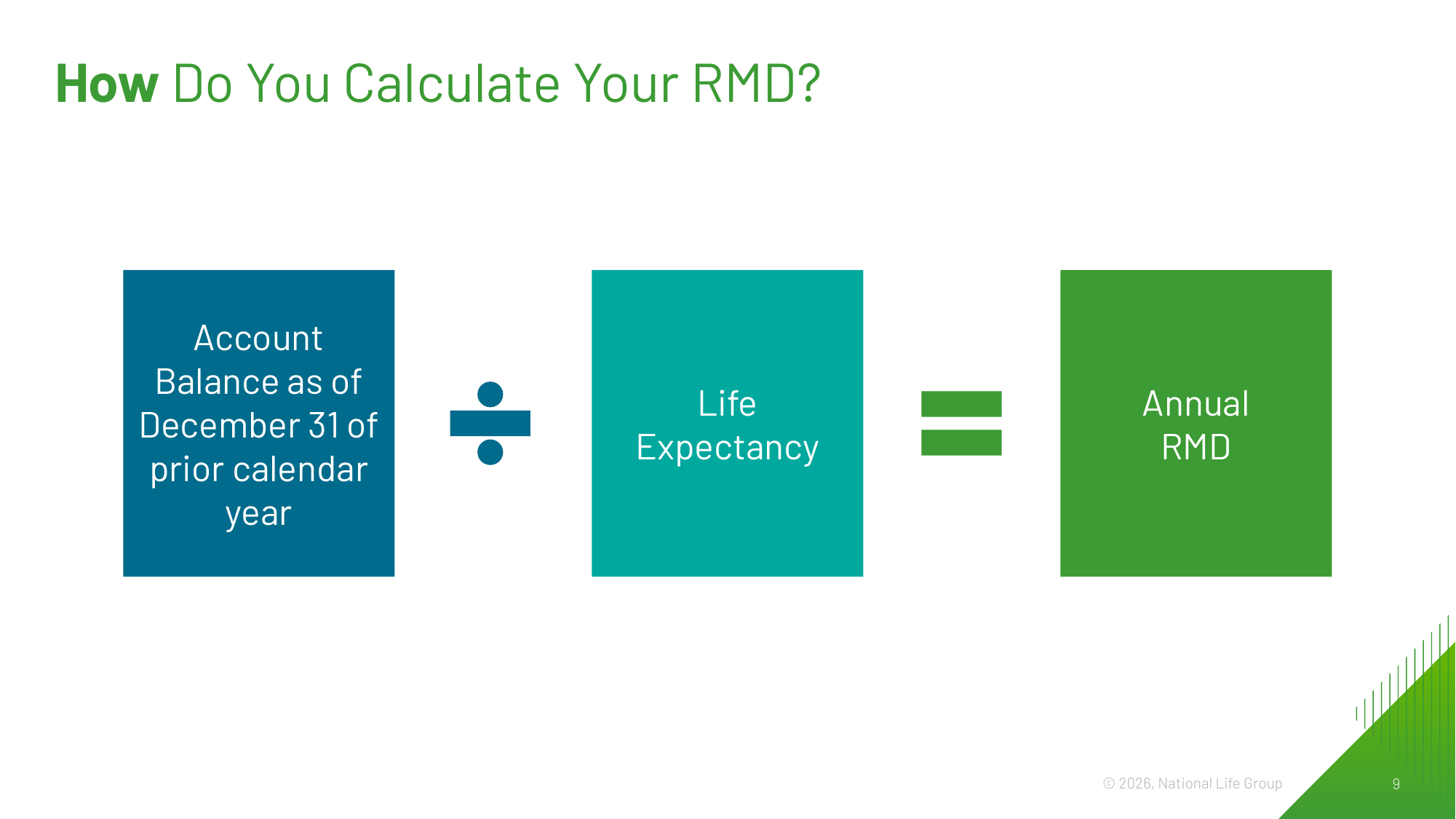

# How Do You Calculate Your RMD?
Account Balance as of
December 31 of prior calendar year
Life
Expectancy
Annual
RMD

 9